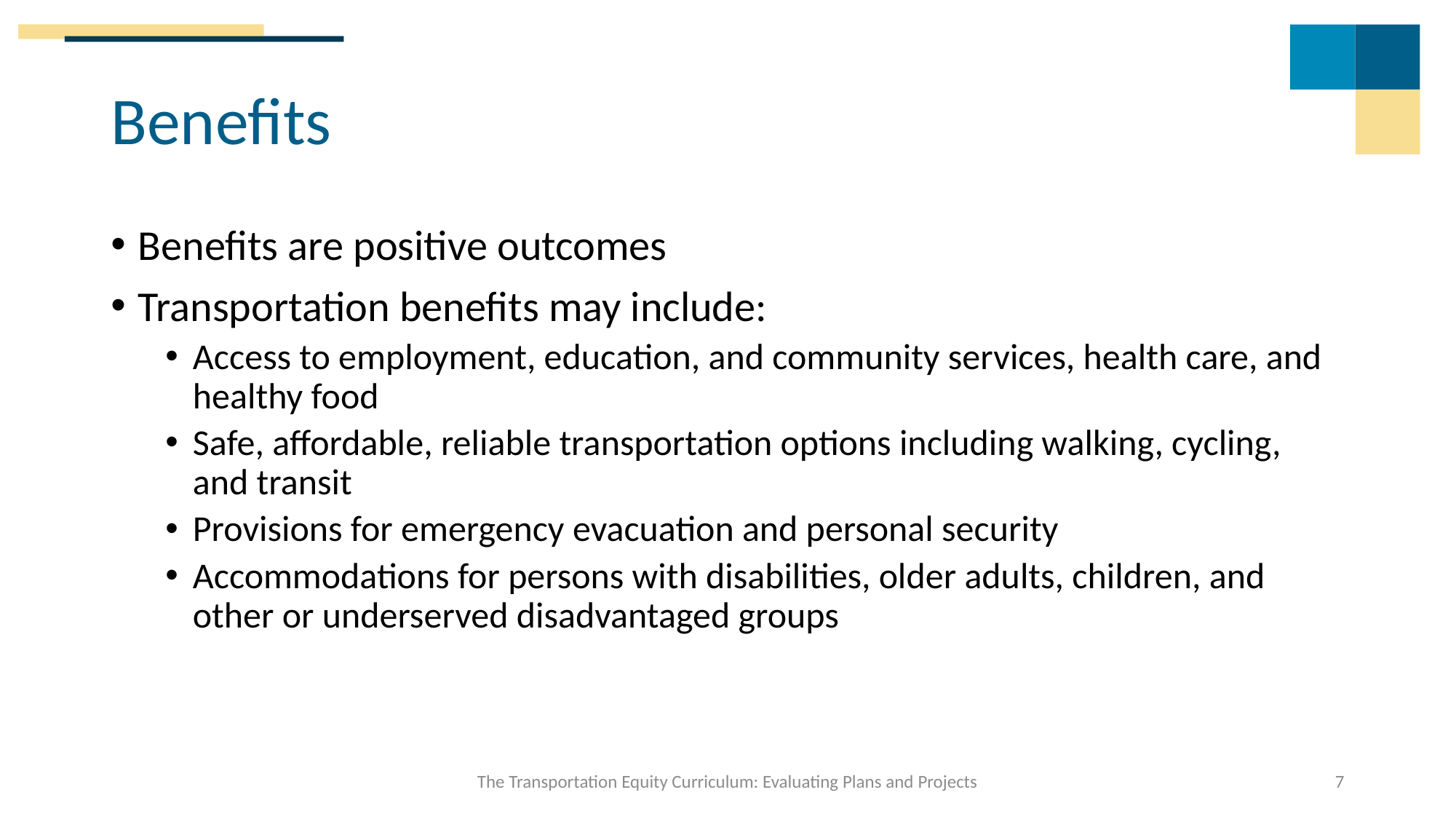

# Benefits
Benefits are positive outcomes
Transportation benefits may include:
Access to employment, education, and community services, health care, and healthy food
Safe, affordable, reliable transportation options including walking, cycling, and transit
Provisions for emergency evacuation and personal security
Accommodations for persons with disabilities, older adults, children, and other or underserved disadvantaged groups

The Transportation Equity Curriculum: Evaluating Plans and Projects
7